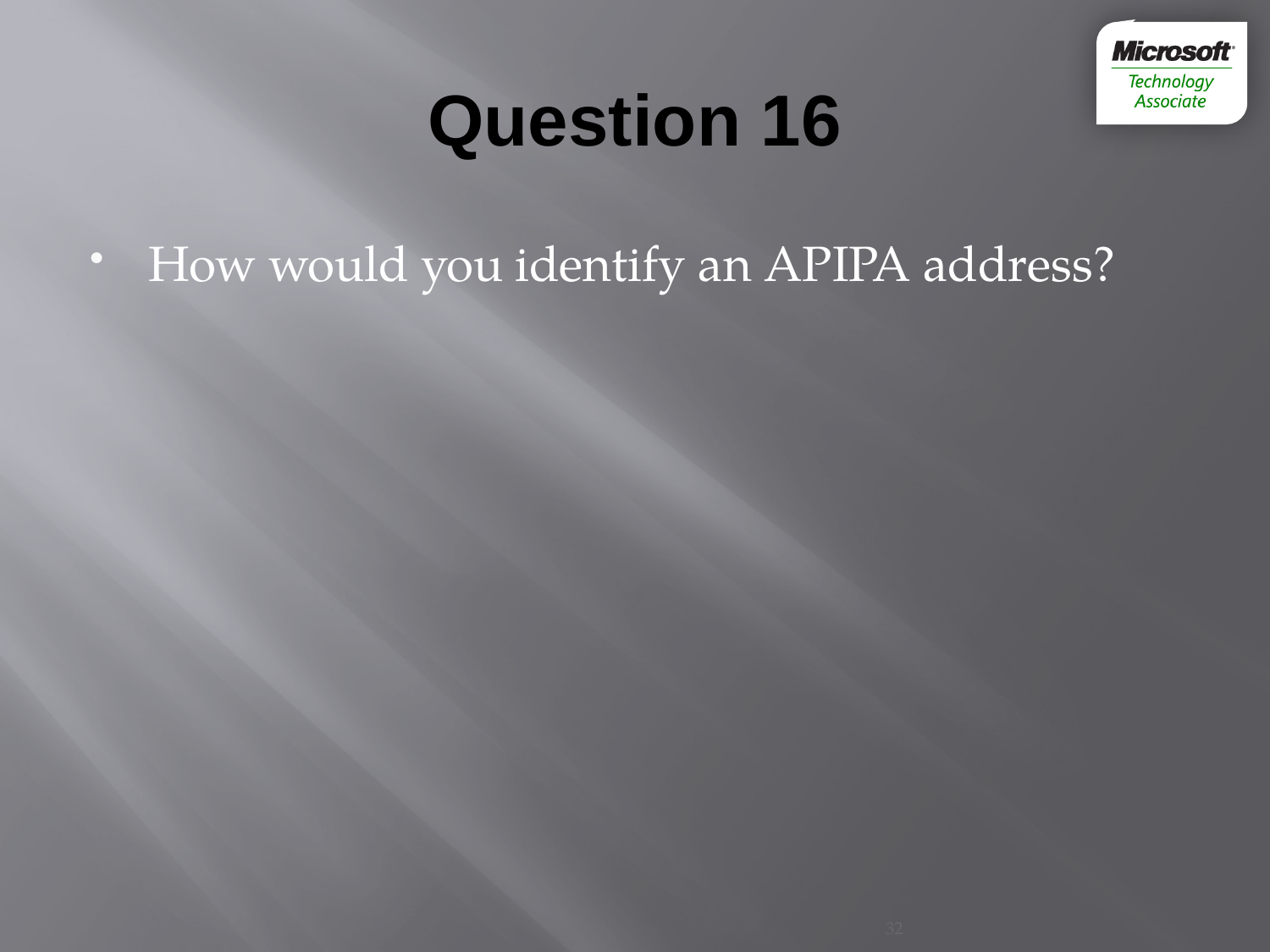

# Question 16
How would you identify an APIPA address?

32